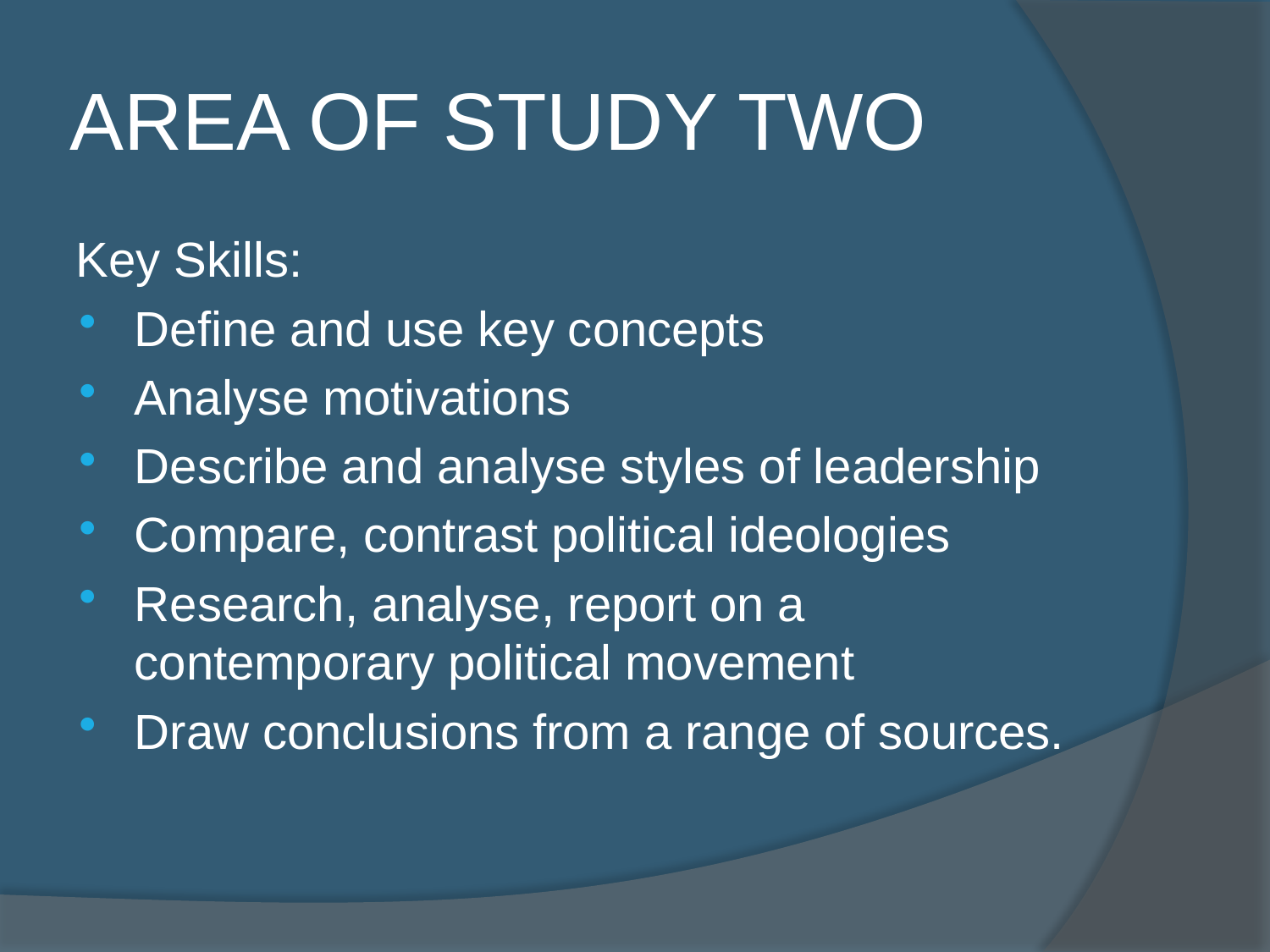

# AREA OF STUDY TWO
Key Skills:
Define and use key concepts
Analyse motivations
Describe and analyse styles of leadership
Compare, contrast political ideologies
Research, analyse, report on a contemporary political movement
Draw conclusions from a range of sources.